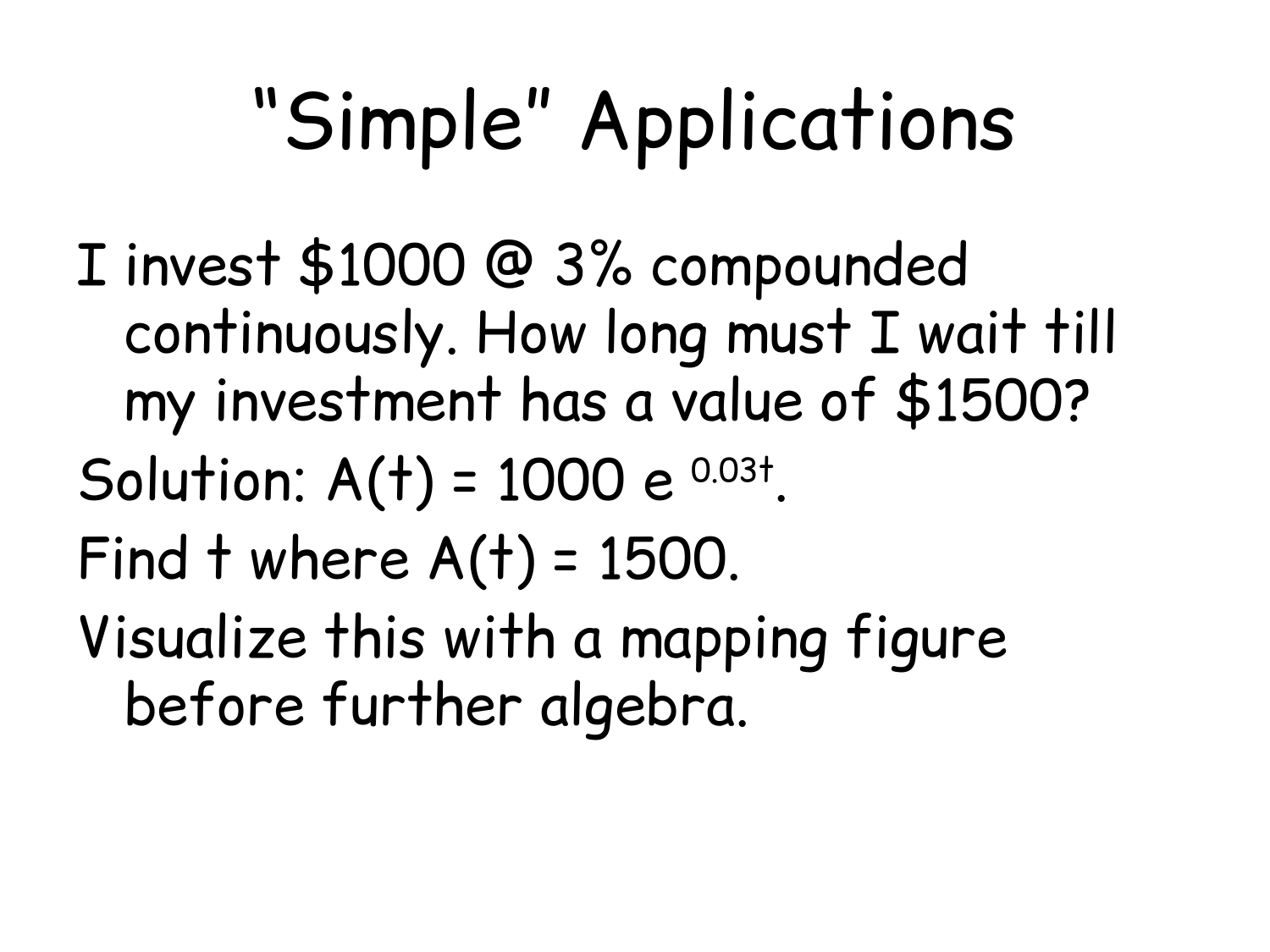

# “Simple” Applications
I invest $1000 @ 3% compounded continuously. How long must I wait till my investment has a value of $1500?
Solution: A(t) = 1000 e 0.03t.
Find t where A(t) = 1500.
Visualize this with a mapping figure before further algebra.